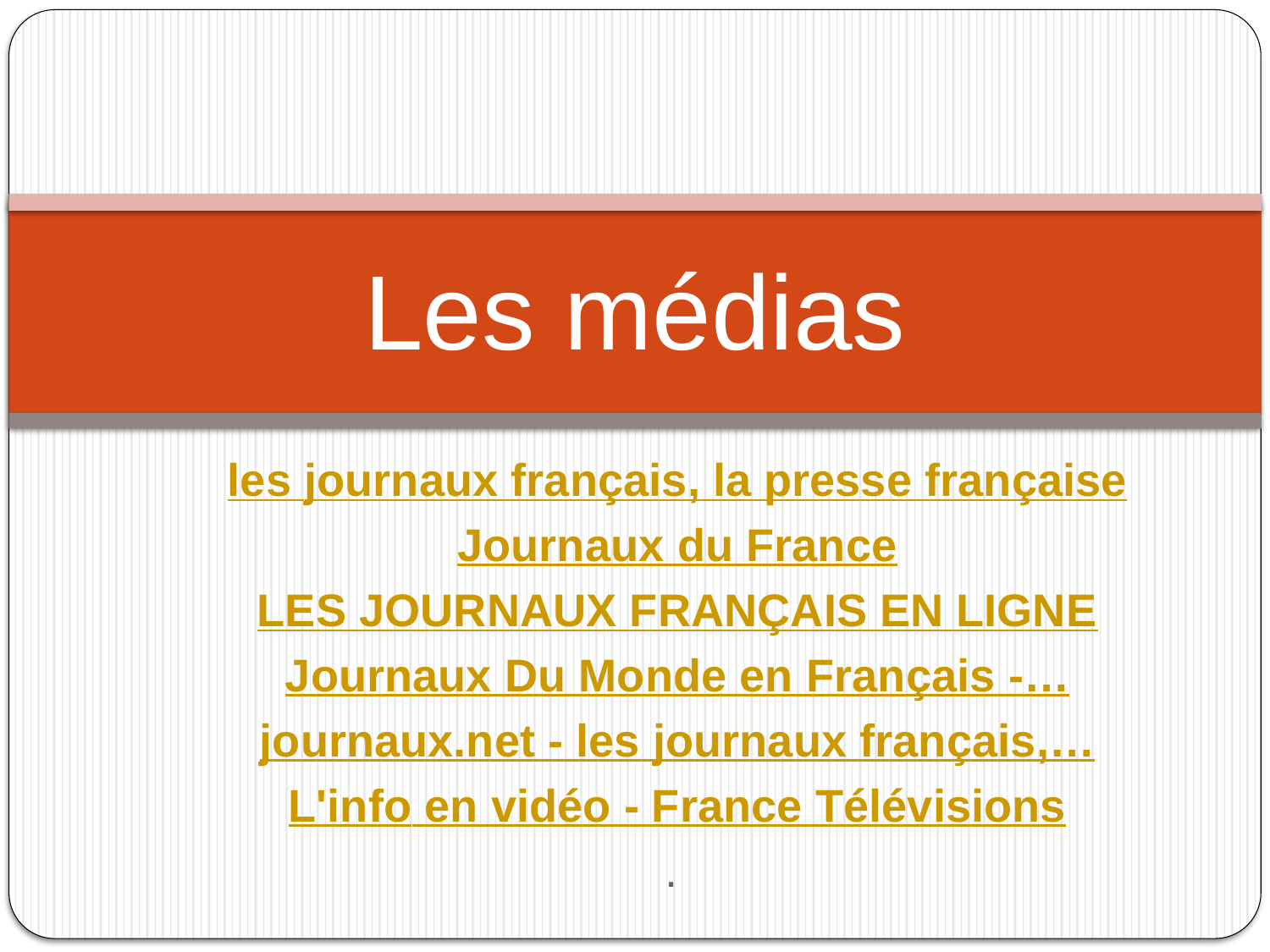

# Les médias
les journaux français, la presse française
Journaux du France
LES JOURNAUX FRANÇAIS EN LIGNE
Journaux Du Monde en Français -…
journaux.net - les journaux français,…
L'info en vidéo - France Télévisions
.